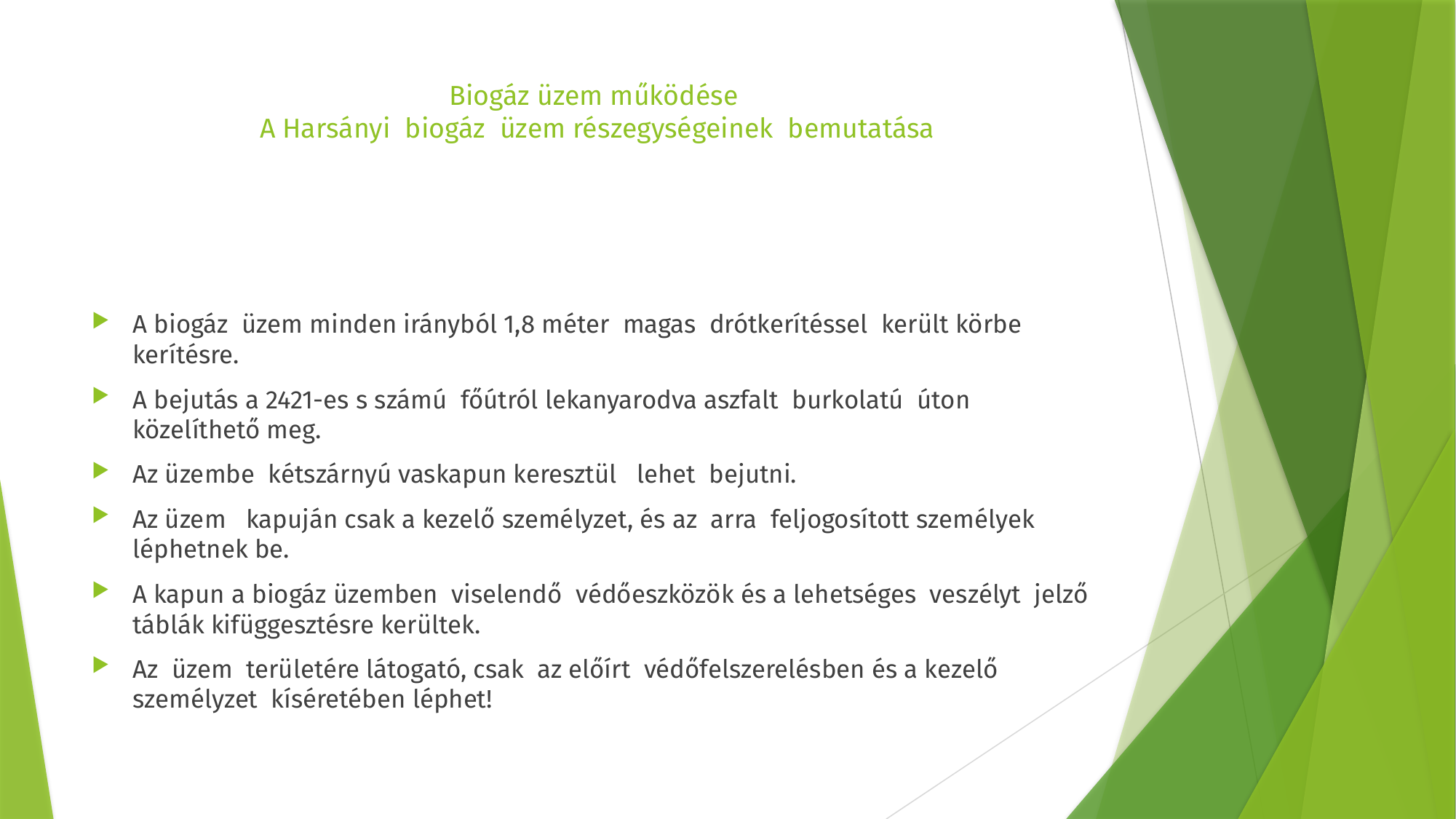

# Biogáz üzem működése A Harsányi  biogáz  üzem részegységeinek  bemutatása

A biogáz  üzem minden irányból 1,8 méter  magas  drótkerítéssel  került körbe kerítésre.
A bejutás a 2421-es s számú  főútról lekanyarodva aszfalt  burkolatú  úton közelíthető meg.
Az üzembe  kétszárnyú vaskapun keresztül   lehet  bejutni.
Az üzem   kapuján csak a kezelő személyzet, és az  arra  feljogosított személyek léphetnek be.
A kapun a biogáz üzemben  viselendő  védőeszközök és a lehetséges  veszélyt  jelző táblák kifüggesztésre kerültek.
Az  üzem  területére látogató, csak  az előírt  védőfelszerelésben és a kezelő személyzet  kíséretében léphet!